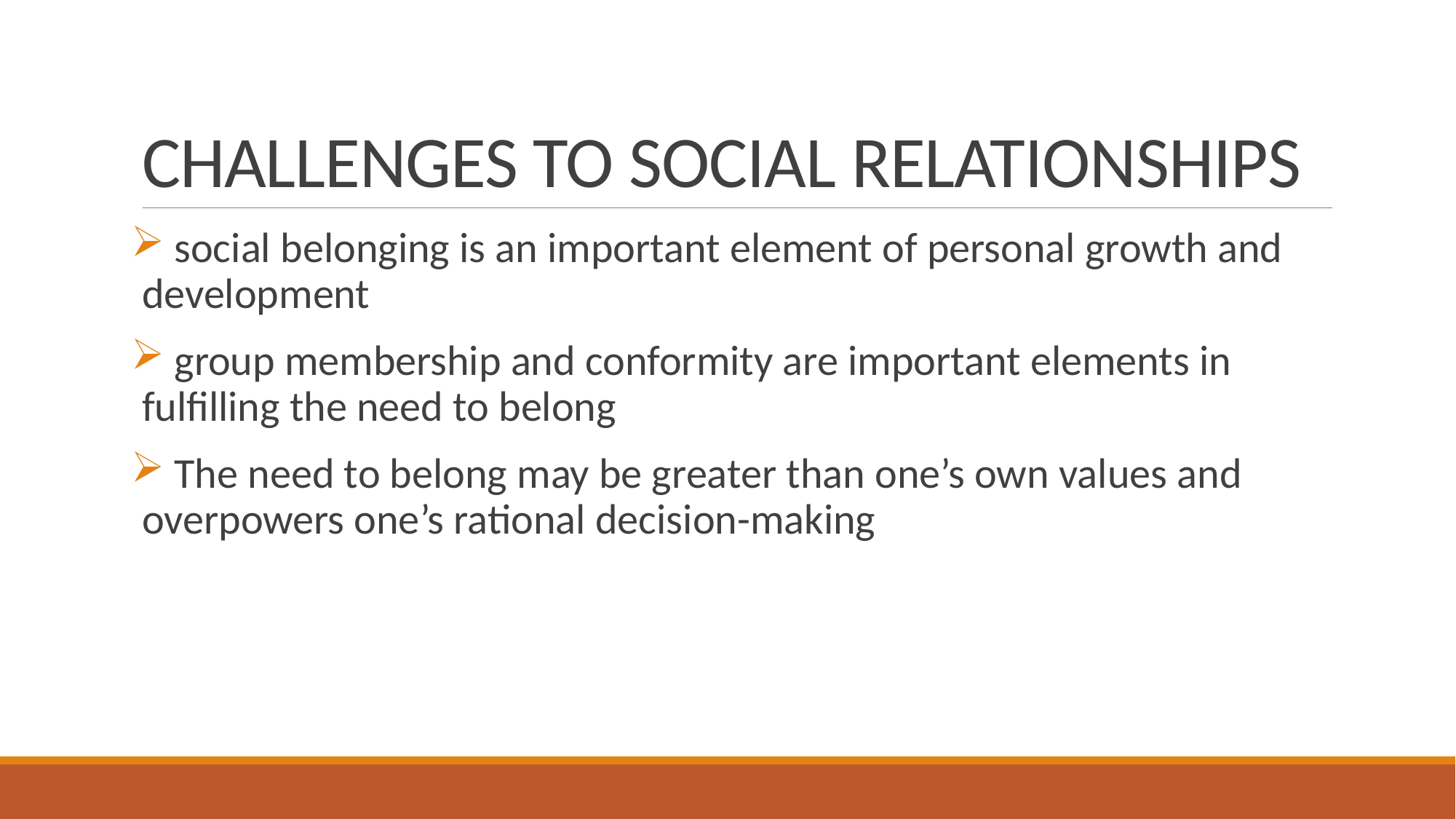

# CHALLENGES TO SOCIAL RELATIONSHIPS
 social belonging is an important element of personal growth and development
 group membership and conformity are important elements in fulfilling the need to belong
 The need to belong may be greater than one’s own values and overpowers one’s rational decision-making